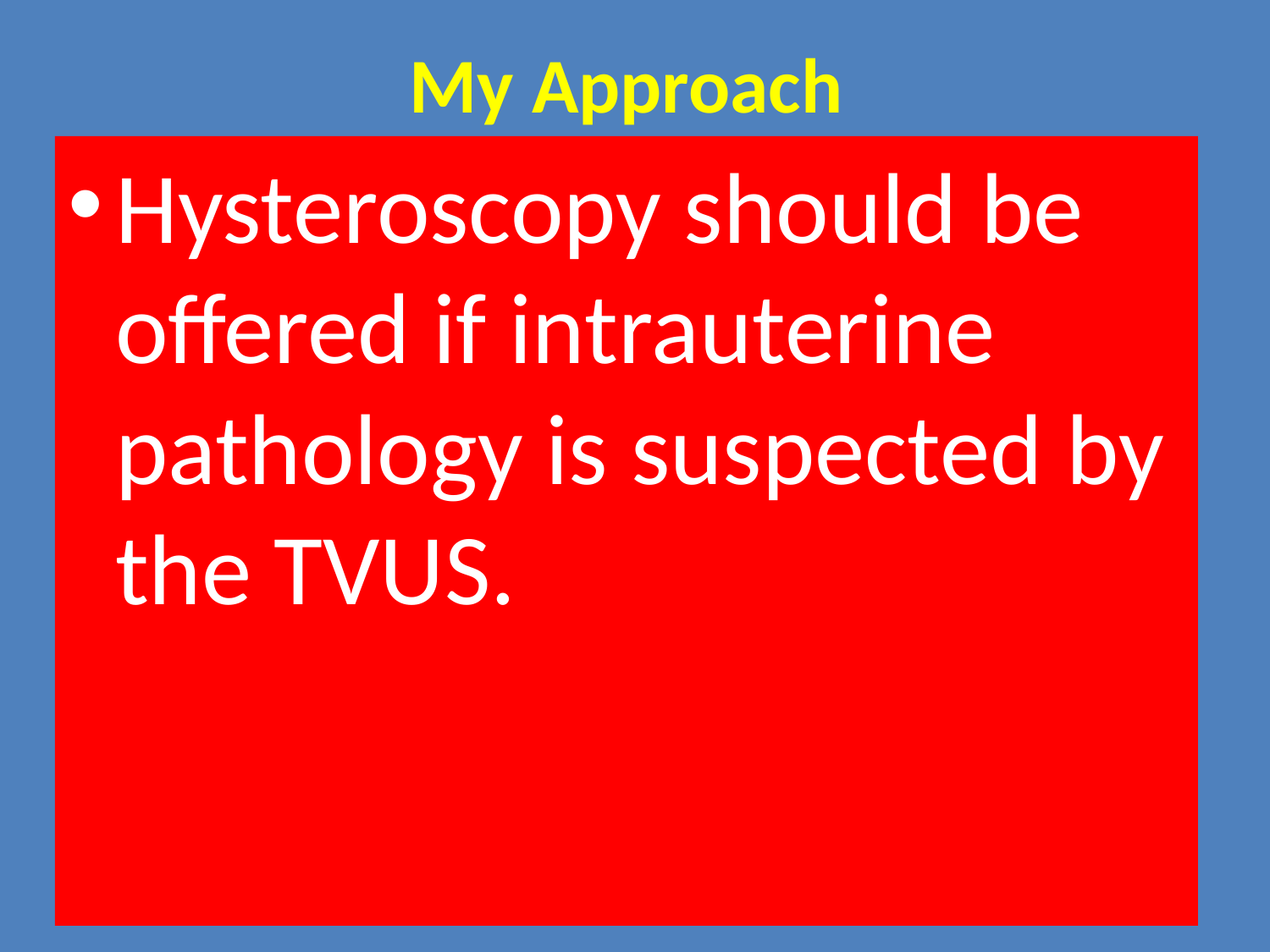

# My Approach
Hysteroscopy should be offered if intrauterine pathology is suspected by the TVUS.